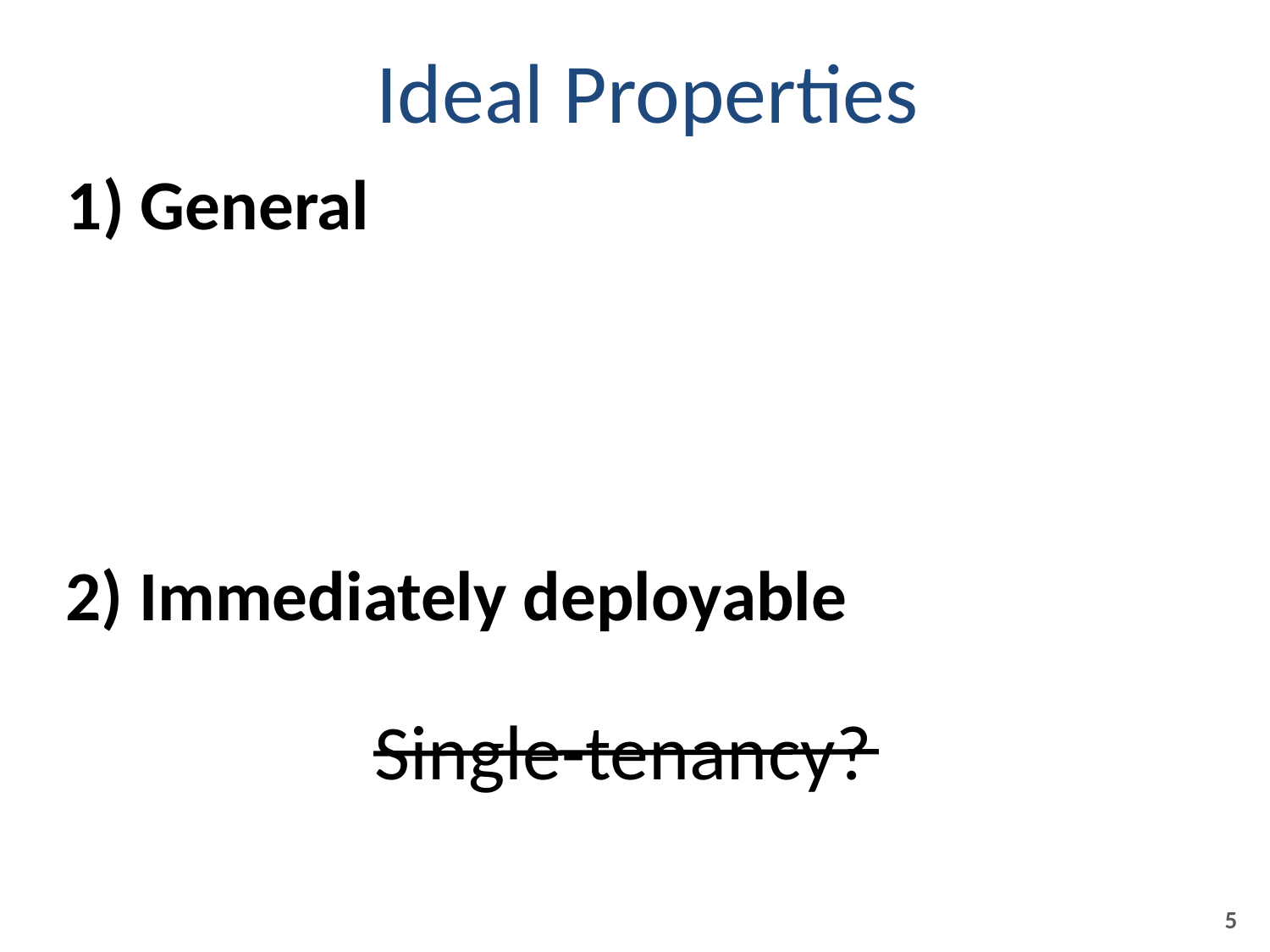

# Ideal Properties
1) General
2) Immediately deployable
Single-tenancy?
5